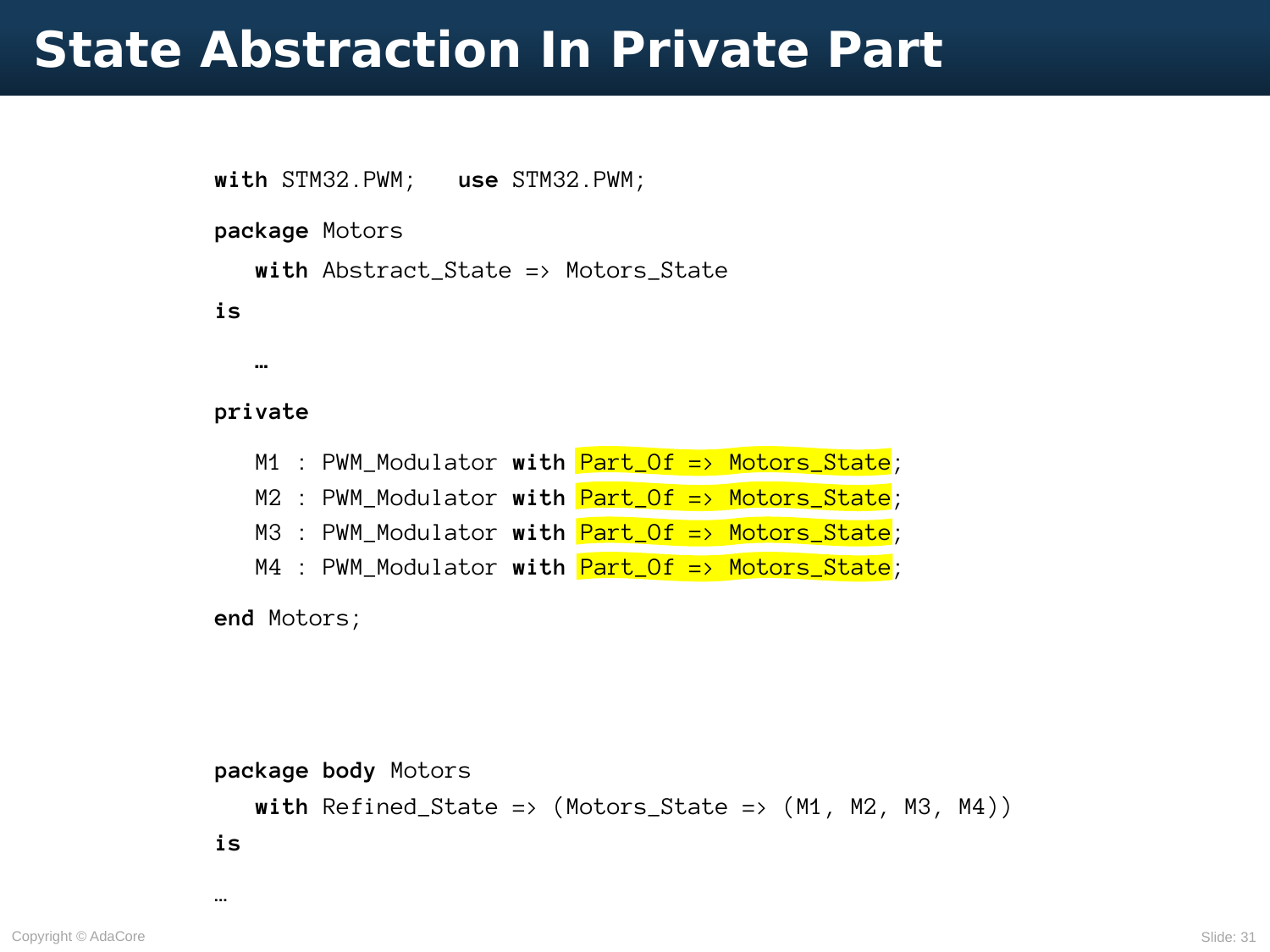

# State Abstraction In Private Part
with STM32.PWM;   use STM32.PWM;
package Motors
   with Abstract_State => Motors_State
is
   …
private
   M1 : PWM_Modulator with Part_Of => Motors_State;
   M2 : PWM_Modulator with Part_Of => Motors_State;
   M3 : PWM_Modulator with Part_Of => Motors_State;
   M4 : PWM_Modulator with Part_Of => Motors_State;
end Motors;

package body Motors
   with Refined_State => (Motors_State => (M1, M2, M3, M4))
is
…